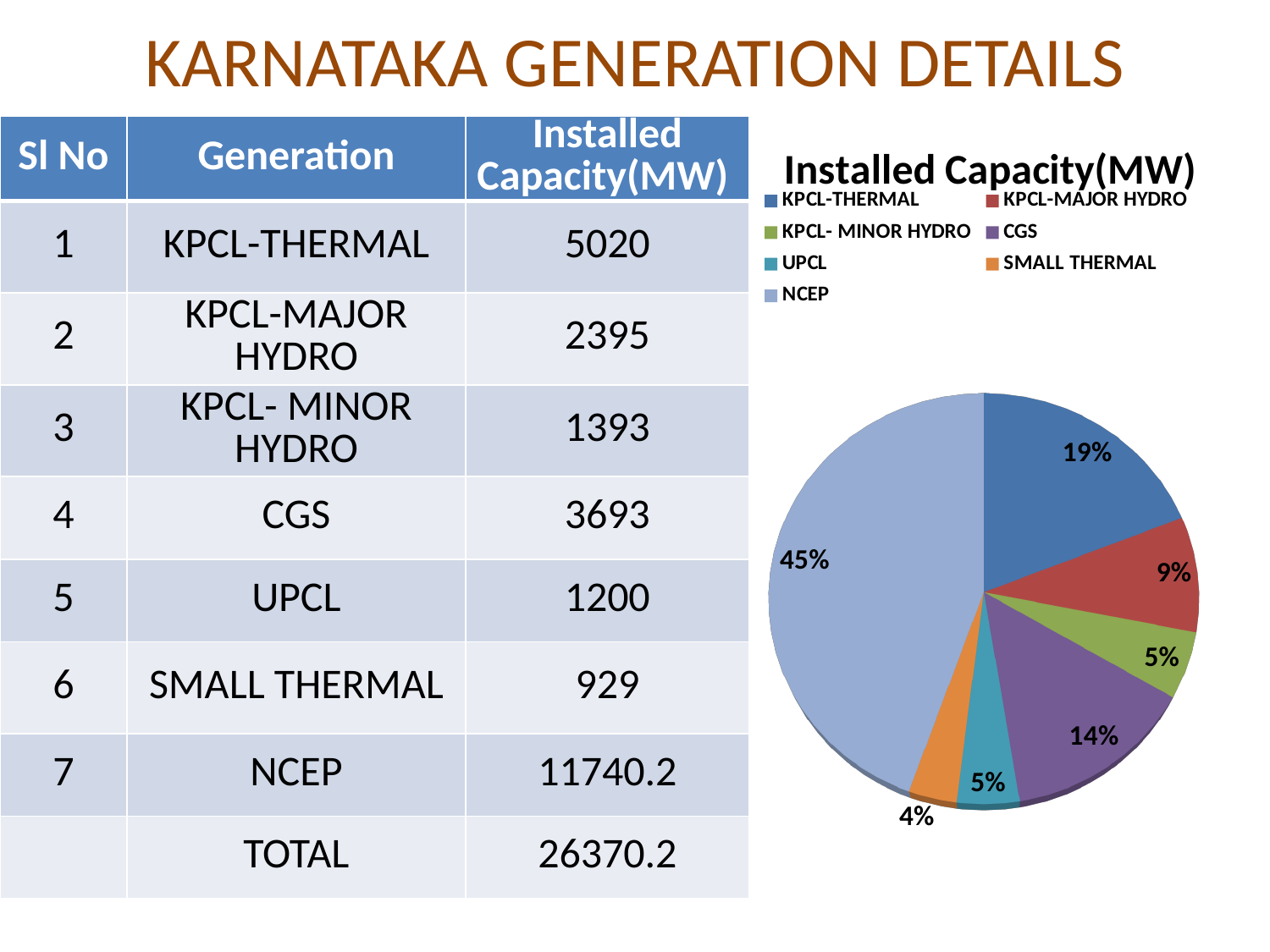

# KARNATAKA GENERATION DETAILS

[unsupported chart]

| Sl No | Generation | Installed Capacity(MW) |
| --- | --- | --- |
| 1 | KPCL-THERMAL | 5020 |
| 2 | KPCL-MAJOR HYDRO | 2395 |
| 3 | KPCL- MINOR HYDRO | 1393 |
| 4 | CGS | 3693 |
| 5 | UPCL | 1200 |
| 6 | SMALL THERMAL | 929 |
| 7 | NCEP | 11740.2 |
|  | TOTAL | 26370.2 |